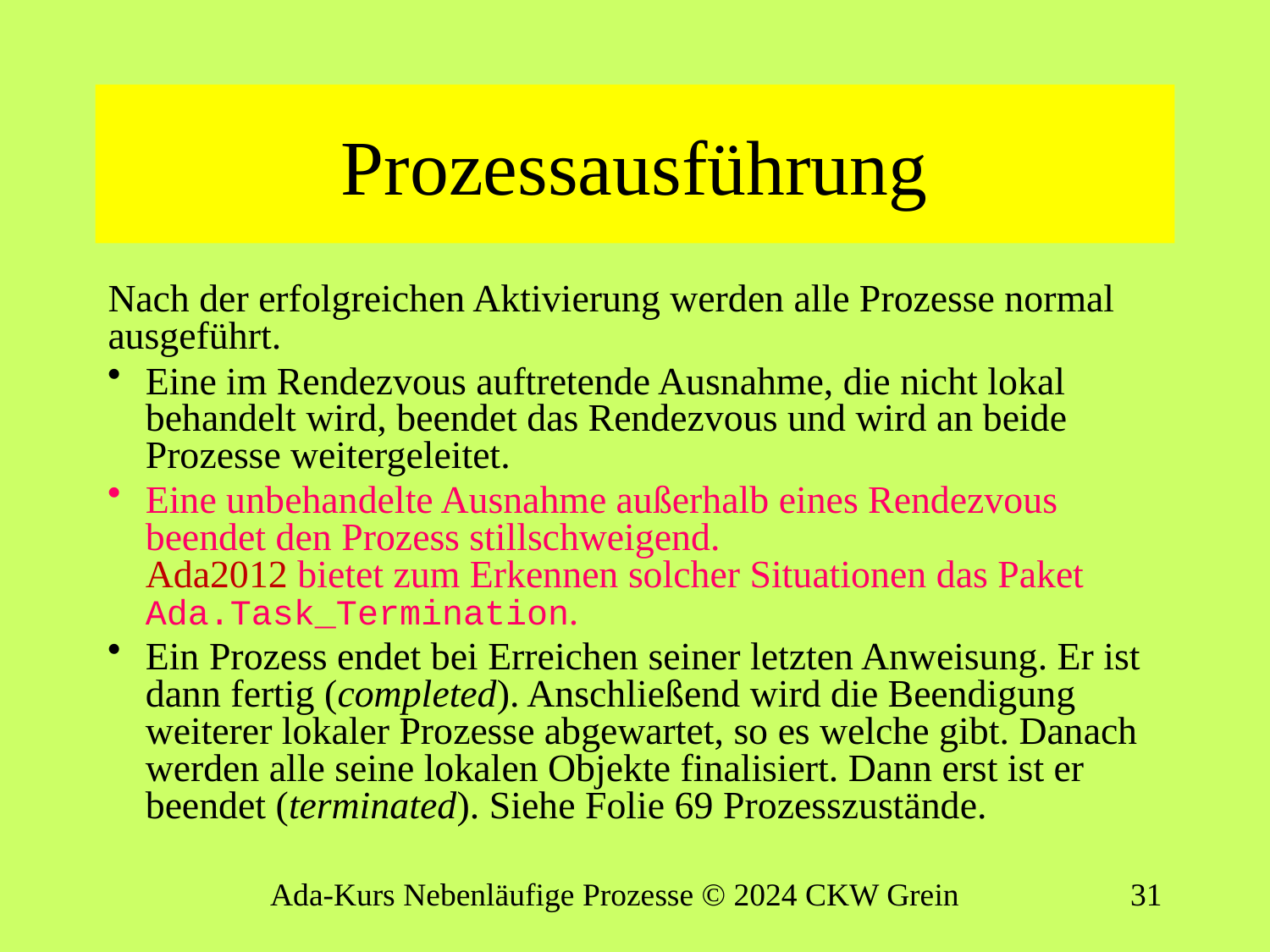

# Prozessausführung
Nach der erfolgreichen Aktivierung werden alle Prozesse normal ausgeführt.
Eine im Rendezvous auftretende Ausnahme, die nicht lokal behandelt wird, beendet das Rendezvous und wird an beide Prozesse weitergeleitet.
Eine unbehandelte Ausnahme außerhalb eines Rendezvous beendet den Prozess stillschweigend.
Ada2012 bietet zum Erkennen solcher Situationen das Paket Ada.Task_Termination.
Ein Prozess endet bei Erreichen seiner letzten Anweisung. Er ist dann fertig (completed). Anschließend wird die Beendigung weiterer lokaler Prozesse abgewartet, so es welche gibt. Danach werden alle seine lokalen Objekte finalisiert. Dann erst ist er beendet (terminated). Siehe Folie 69 Prozesszustände.
Ada-Kurs Nebenläufige Prozesse © 2024 CKW Grein
31